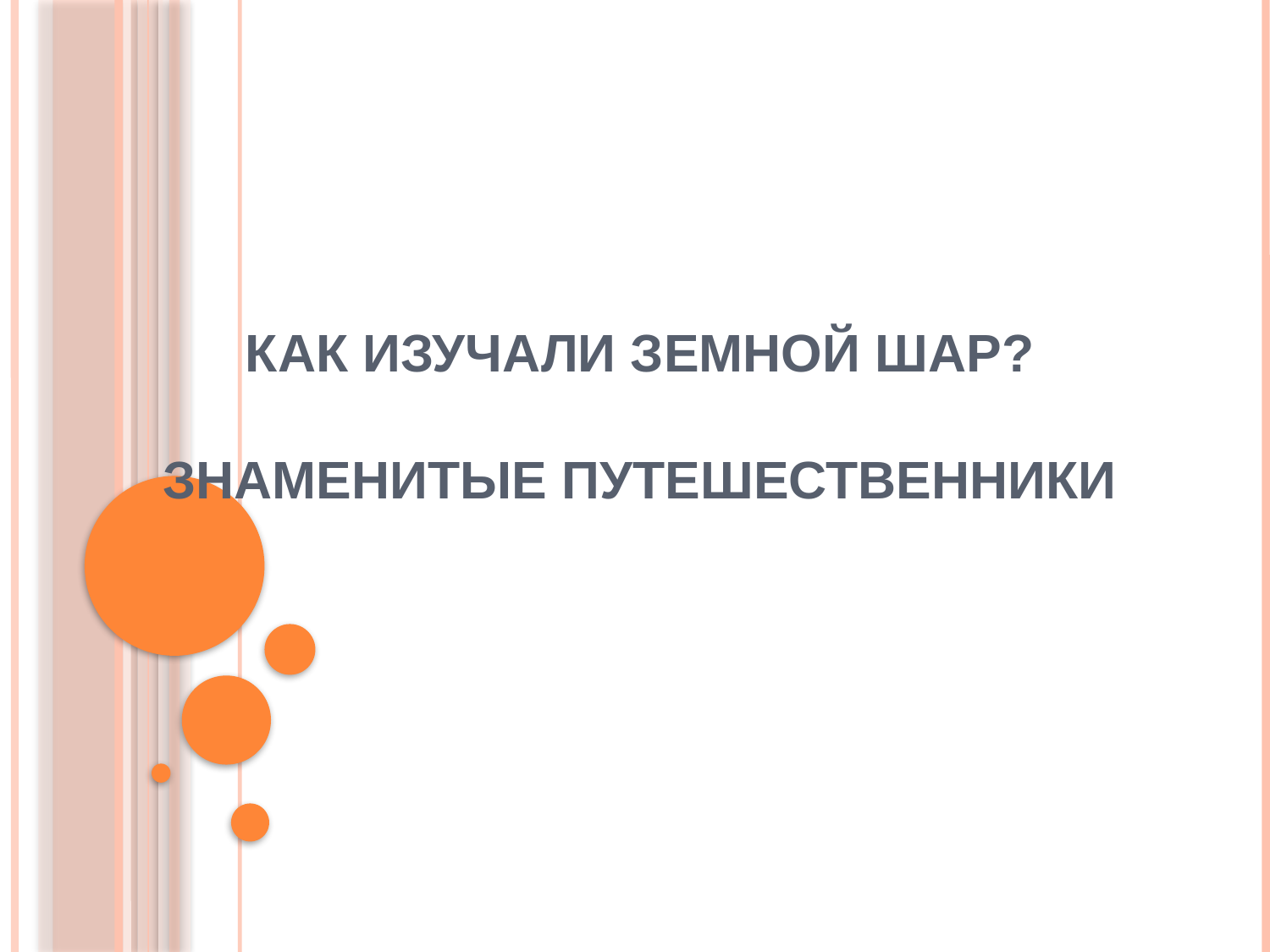

# Как изучали земной шар? Знаменитые путешественники